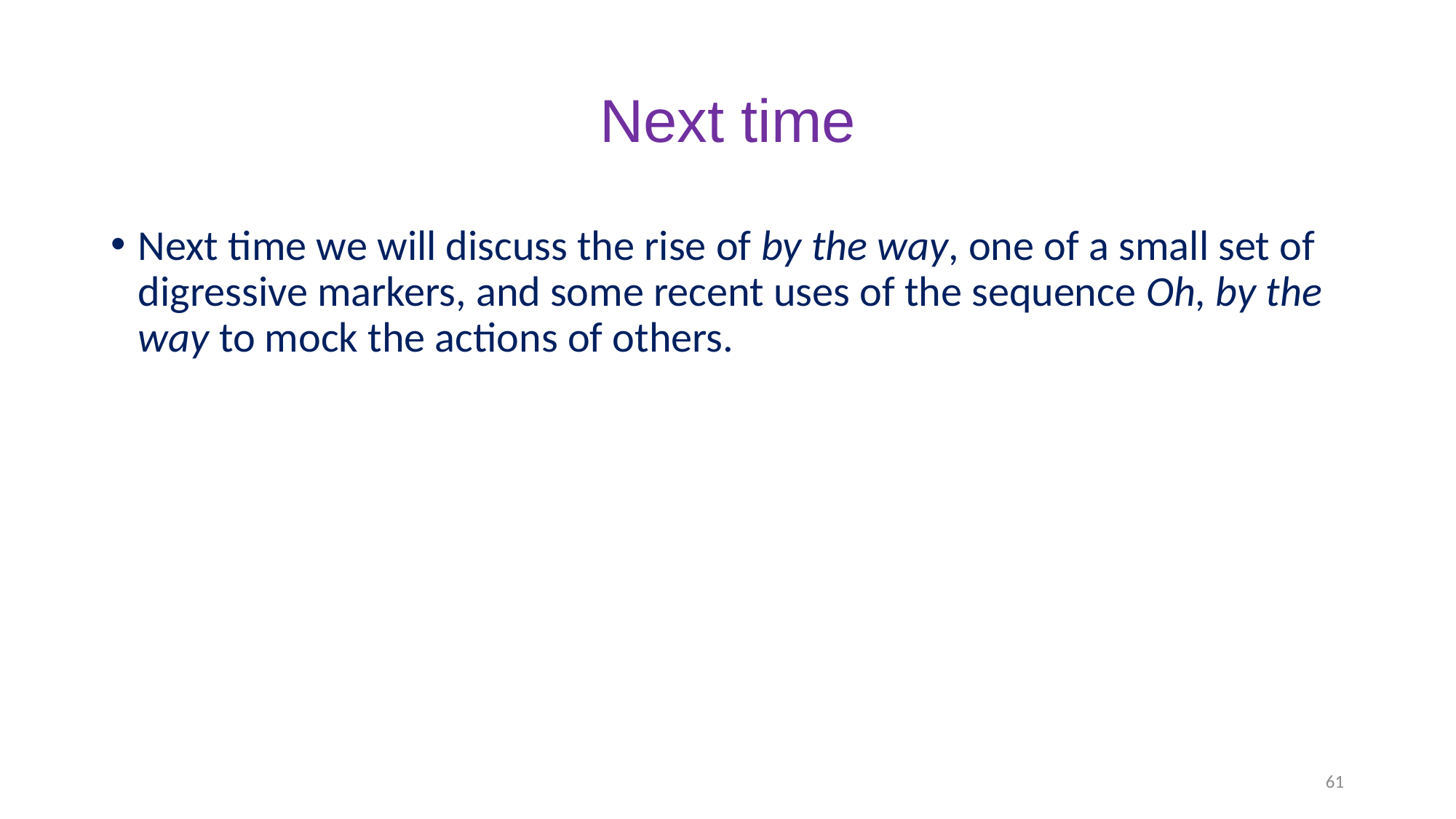

# Next time
Next time we will discuss the rise of by the way, one of a small set of digressive markers, and some recent uses of the sequence Oh, by the way to mock the actions of others.

61